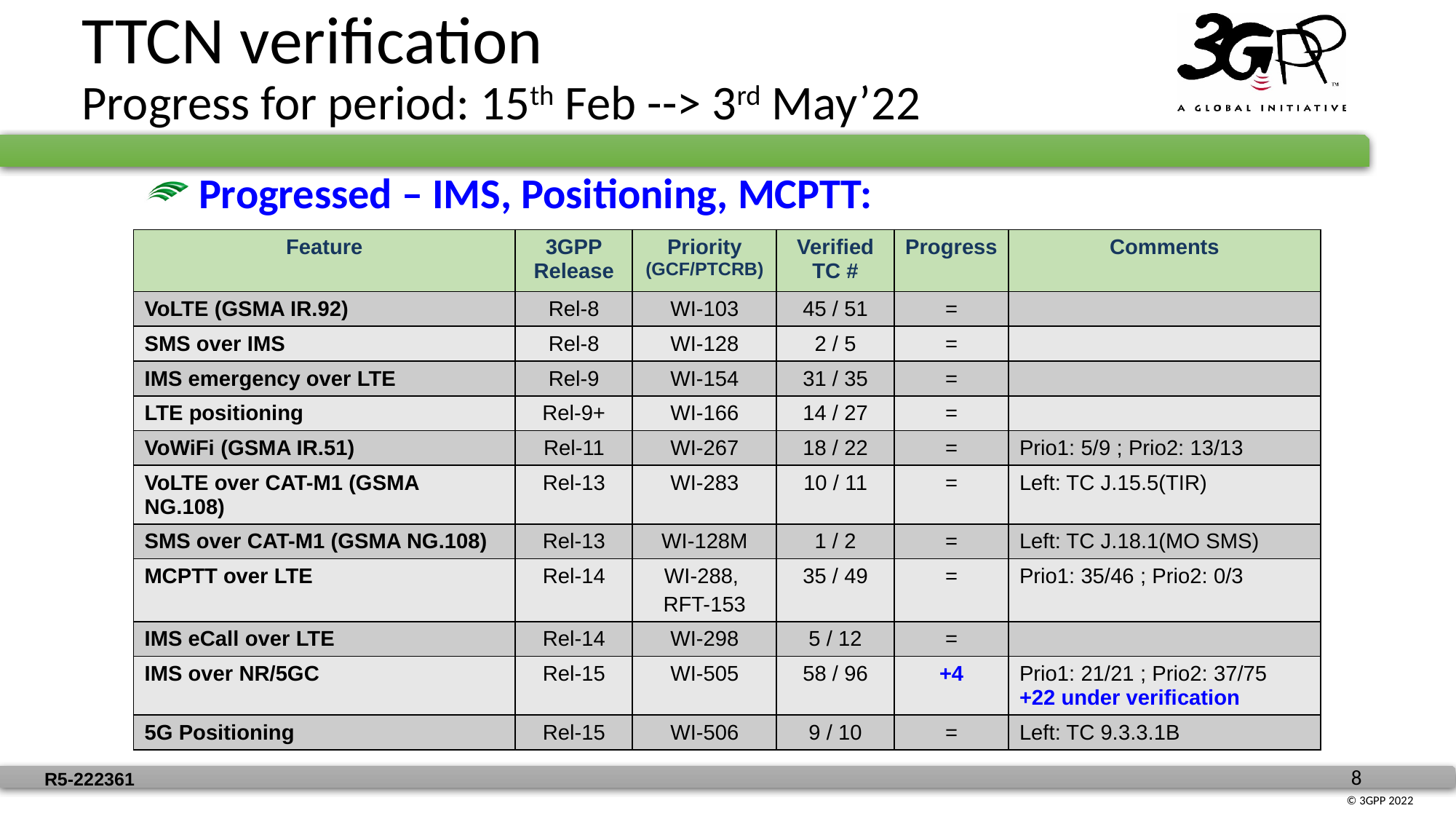

# TTCN verification Progress for period: 15th Feb --> 3rd May’22
 Progressed – IMS, Positioning, MCPTT:

| Feature | 3GPP Release | Priority (GCF/PTCRB) | Verified TC # | Progress | Comments |
| --- | --- | --- | --- | --- | --- |
| VoLTE (GSMA IR.92) | Rel-8 | WI-103 | 45 / 51 | = |  |
| SMS over IMS | Rel-8 | WI-128 | 2 / 5 | = |  |
| IMS emergency over LTE | Rel-9 | WI-154 | 31 / 35 | = |  |
| LTE positioning | Rel-9+ | WI-166 | 14 / 27 | = |  |
| VoWiFi (GSMA IR.51) | Rel-11 | WI-267 | 18 / 22 | = | Prio1: 5/9 ; Prio2: 13/13 |
| VoLTE over CAT-M1 (GSMA NG.108) | Rel-13 | WI-283 | 10 / 11 | = | Left: TC J.15.5(TIR) |
| SMS over CAT-M1 (GSMA NG.108) | Rel-13 | WI-128M | 1 / 2 | = | Left: TC J.18.1(MO SMS) |
| MCPTT over LTE | Rel-14 | WI-288, RFT-153 | 35 / 49 | = | Prio1: 35/46 ; Prio2: 0/3 |
| IMS eCall over LTE | Rel-14 | WI-298 | 5 / 12 | = |  |
| IMS over NR/5GC | Rel-15 | WI-505 | 58 / 96 | +4 | Prio1: 21/21 ; Prio2: 37/75 +22 under verification |
| 5G Positioning | Rel-15 | WI-506 | 9 / 10 | = | Left: TC 9.3.3.1B |